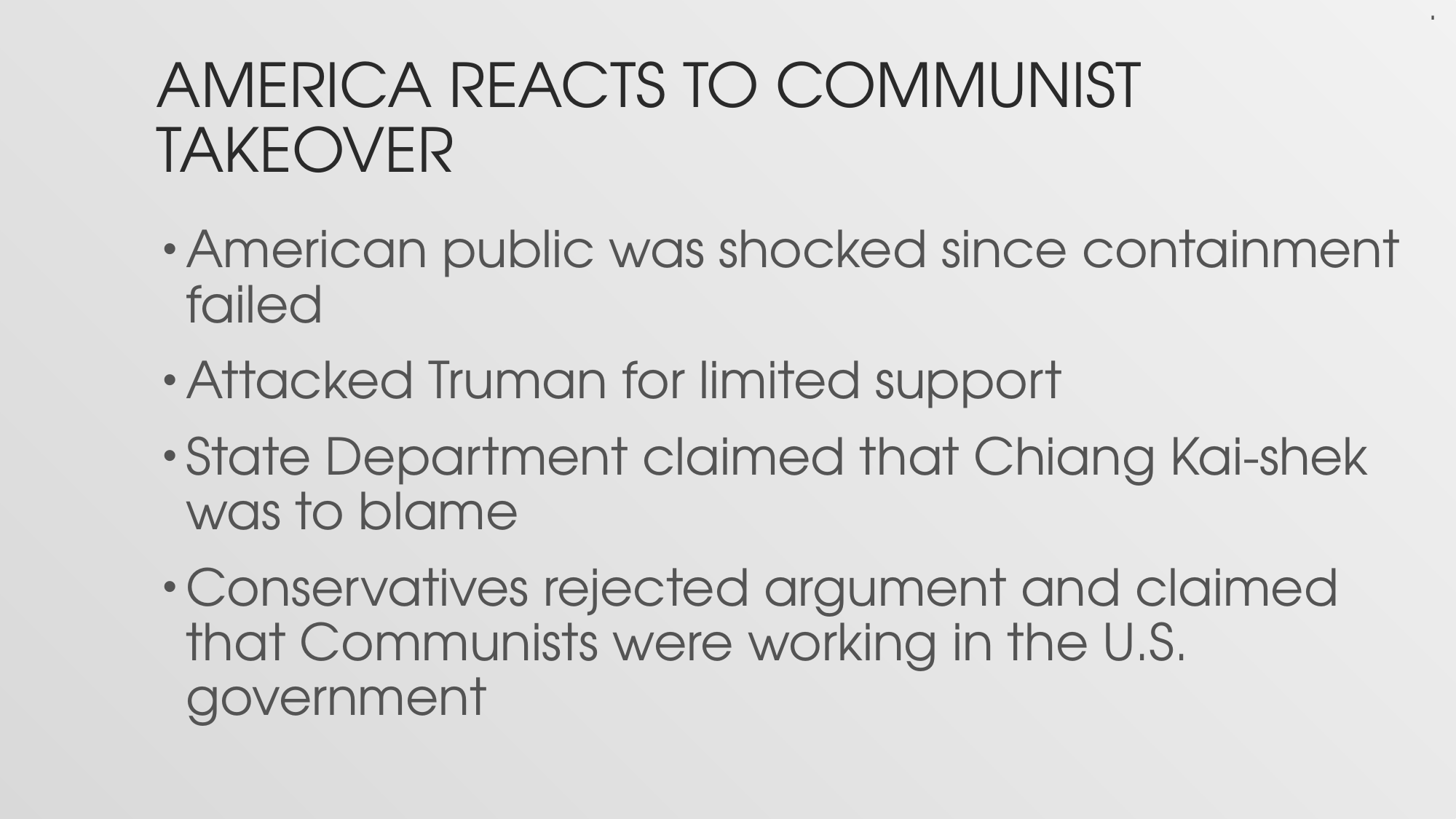

.
# America reacts to communist takeover
American public was shocked since containment failed
Attacked Truman for limited support
State Department claimed that Chiang Kai-shek was to blame
Conservatives rejected argument and claimed that Communists were working in the U.S. government